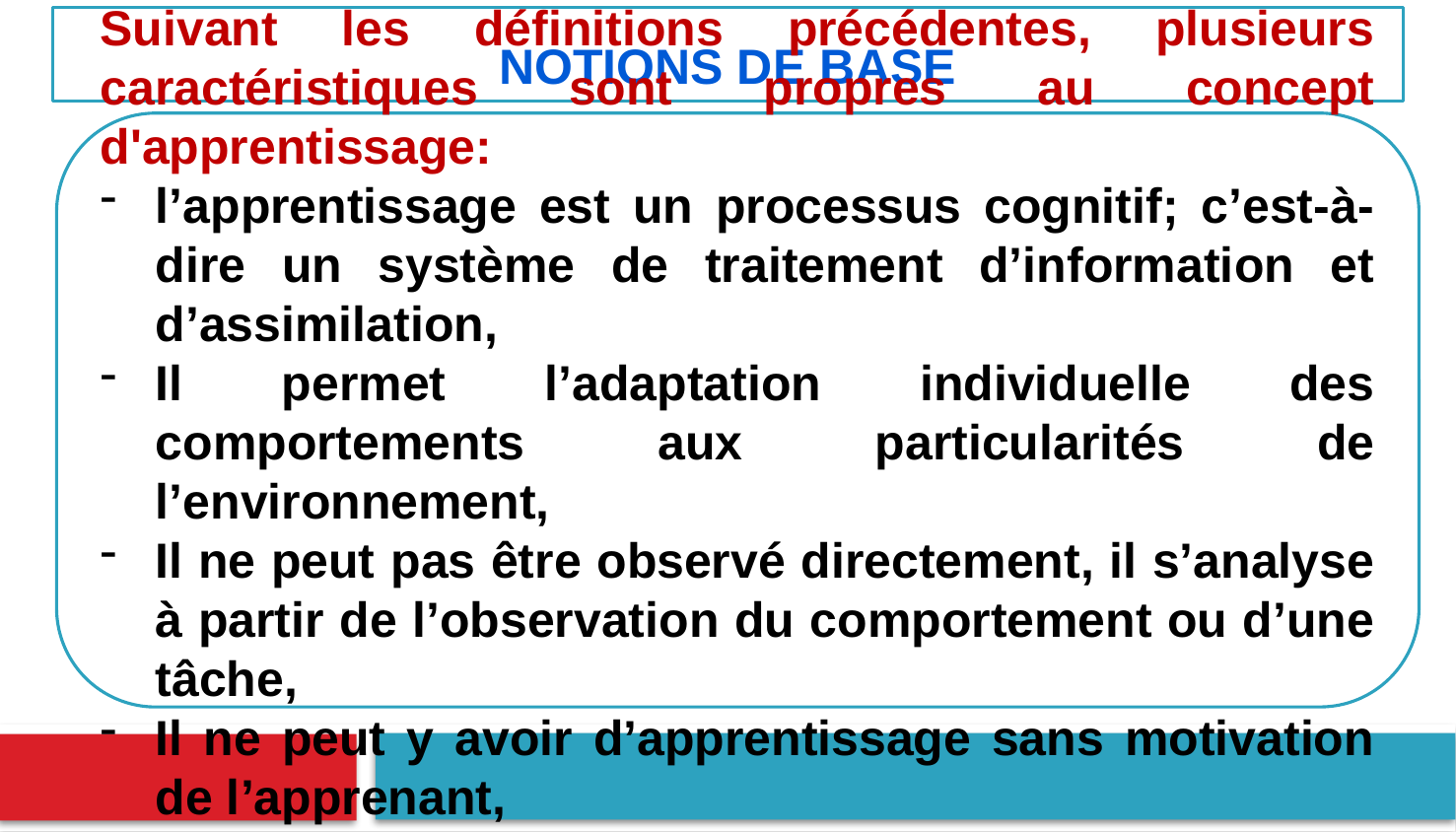

# Notions de base

Suivant les définitions précédentes, plusieurs caractéristiques sont propres au concept d'apprentissage:
l’apprentissage est un processus cognitif; c’est-à-dire un système de traitement d’information et d’assimilation,
Il permet l’adaptation individuelle des comportements aux particularités de l’environnement,
Il ne peut pas être observé directement, il s’analyse à partir de l’observation du comportement ou d’une tâche,
Il ne peut y avoir d’apprentissage sans motivation de l’apprenant,